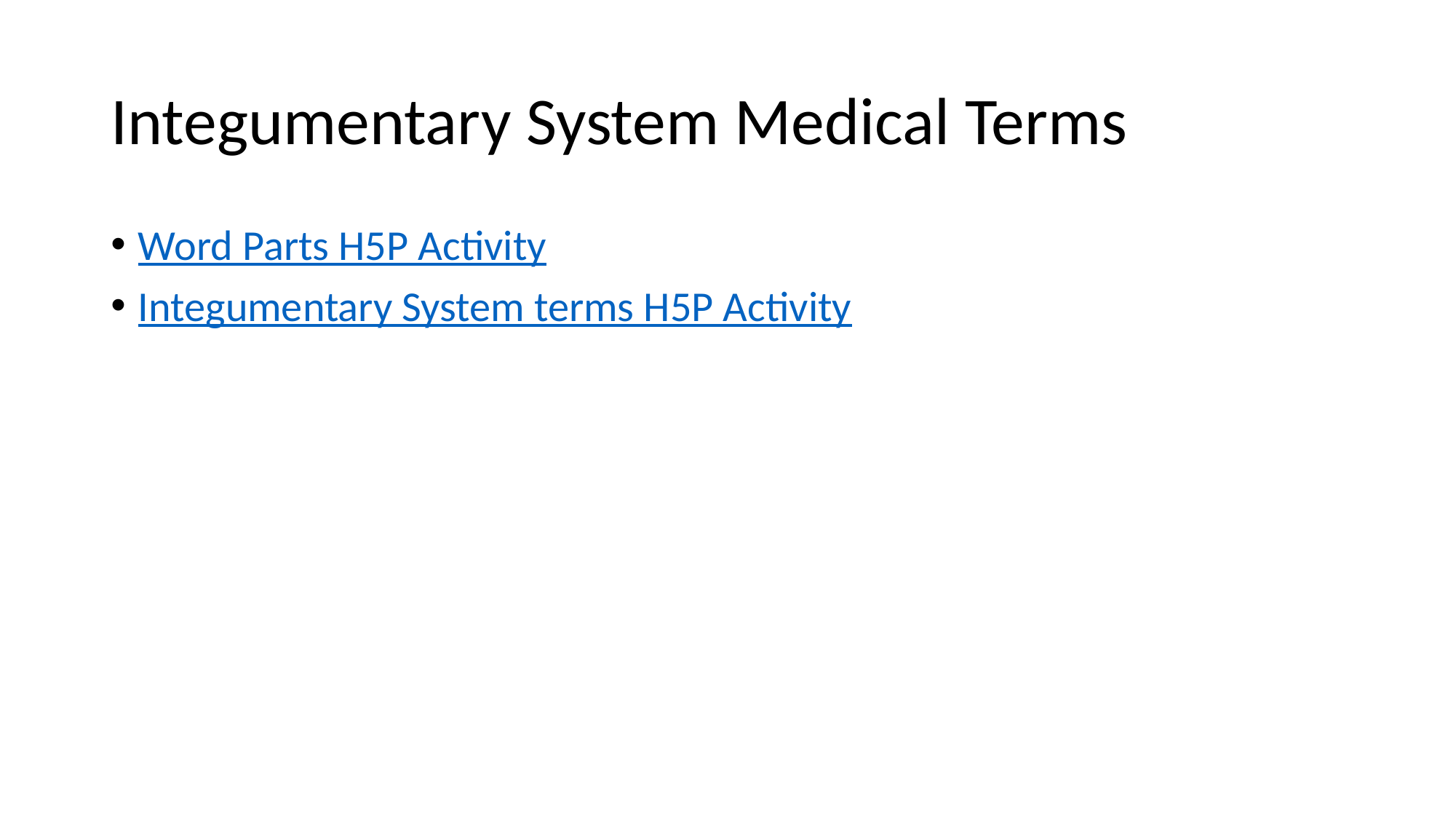

# Integumentary System Medical Terms
Word Parts H5P Activity
Integumentary System terms H5P Activity